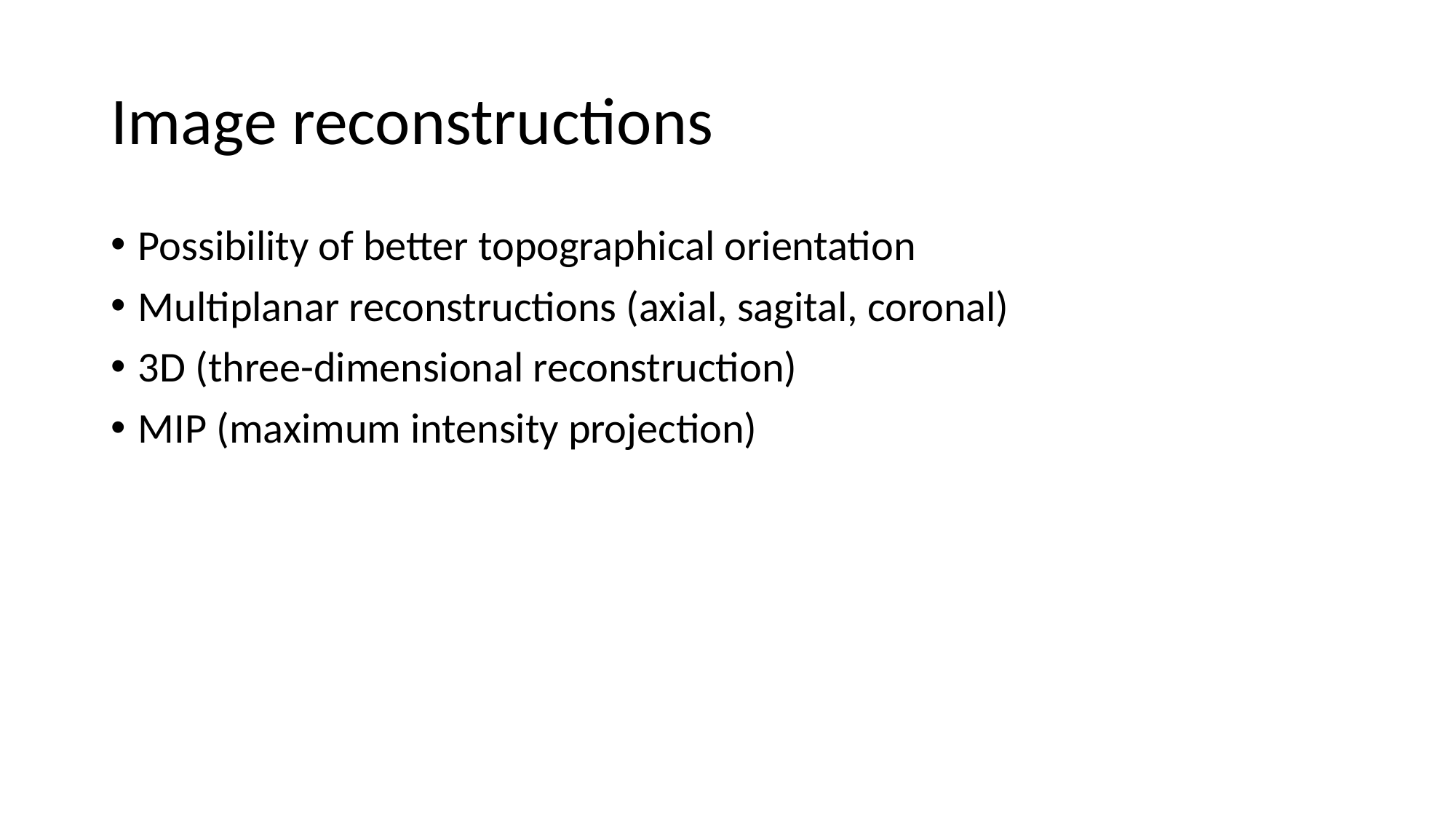

# Image reconstructions
Possibility of better topographical orientation
Multiplanar reconstructions (axial, sagital, coronal)
3D (three-dimensional reconstruction)
MIP (maximum intensity projection)